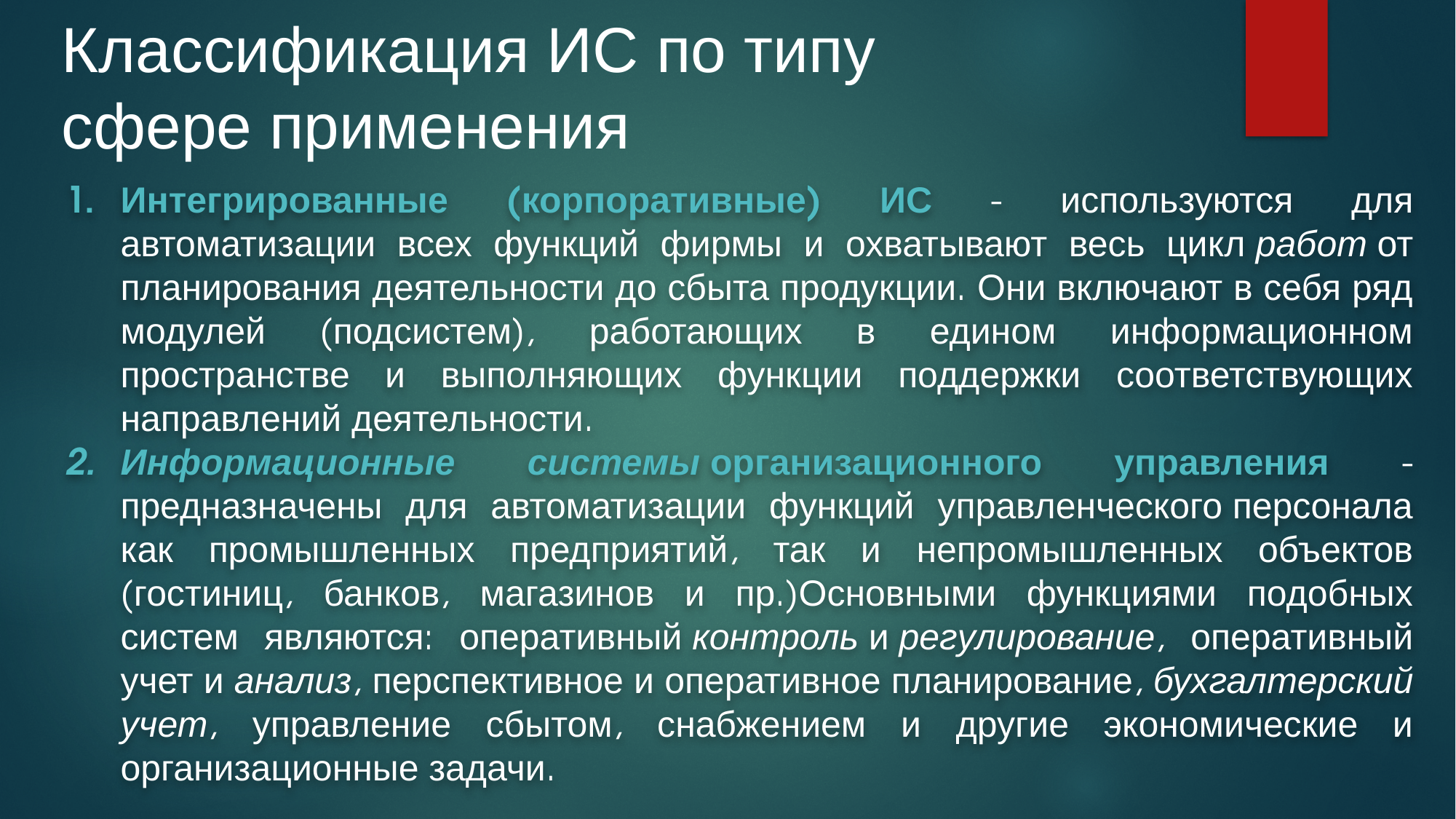

Классификация ИС по типу
сфере применения
Интегрированные (корпоративные) ИС - используются для автоматизации всех функций фирмы и охватывают весь цикл работ от планирования деятельности до сбыта продукции. Они включают в себя ряд модулей (подсистем), работающих в едином информационном пространстве и выполняющих функции поддержки соответствующих направлений деятельности.
Информационные системы организационного управления - предназначены для автоматизации функций управленческого персонала как промышленных предприятий, так и непромышленных объектов (гостиниц, банков, магазинов и пр.)Основными функциями подобных систем являются: оперативный контроль и регулирование, оперативный учет и анализ, перспективное и оперативное планирование, бухгалтерский учет, управление сбытом, снабжением и другие экономические и организационные задачи.